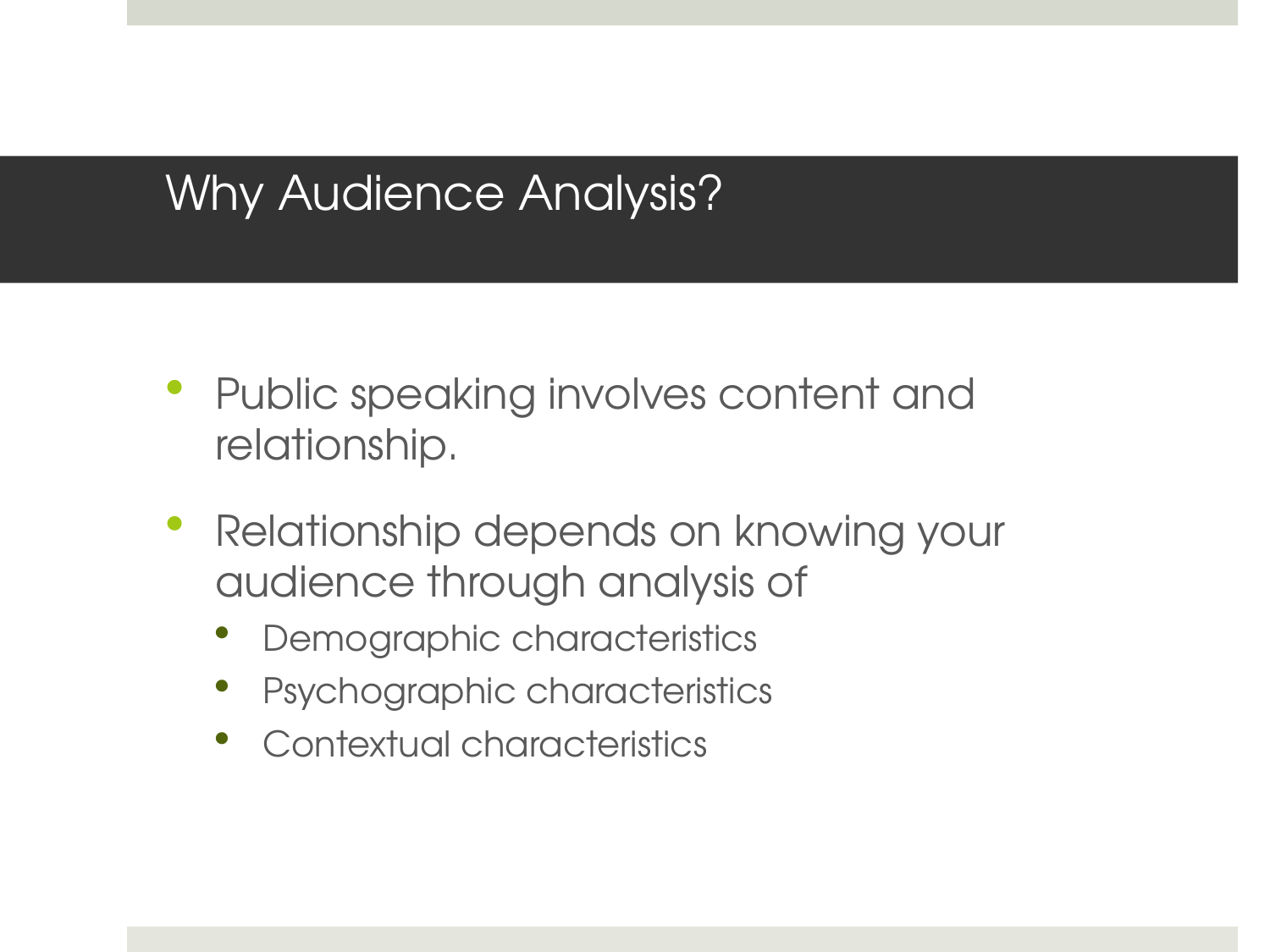

# Why Audience Analysis?
Public speaking involves content and relationship.
Relationship depends on knowing your audience through analysis of
Demographic characteristics
Psychographic characteristics
Contextual characteristics